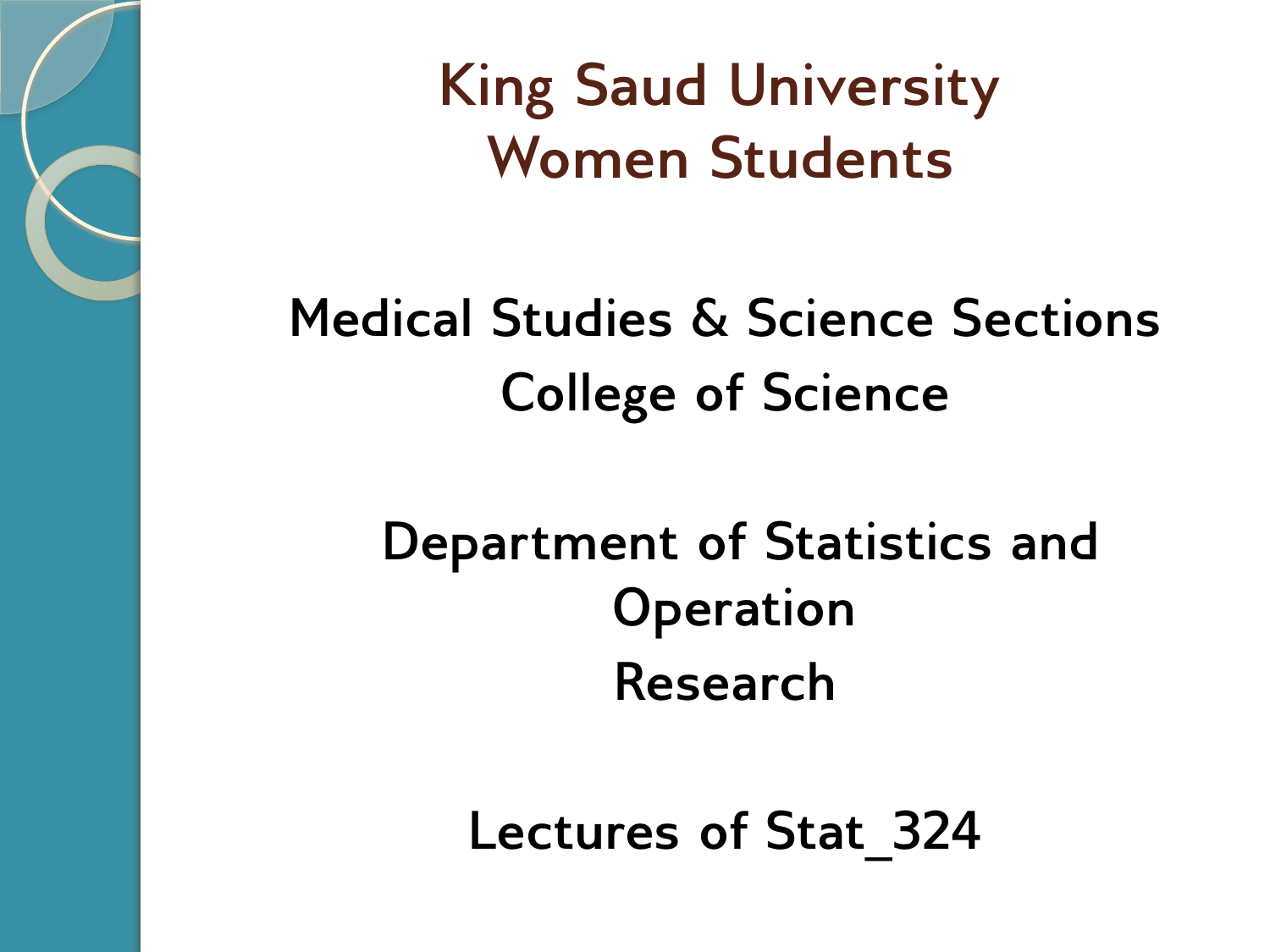

# King Saud University Women Students

Medical Studies & Science Sections
College of Science

  Department of Statistics and Operation
Research

Lectures of Stat_324